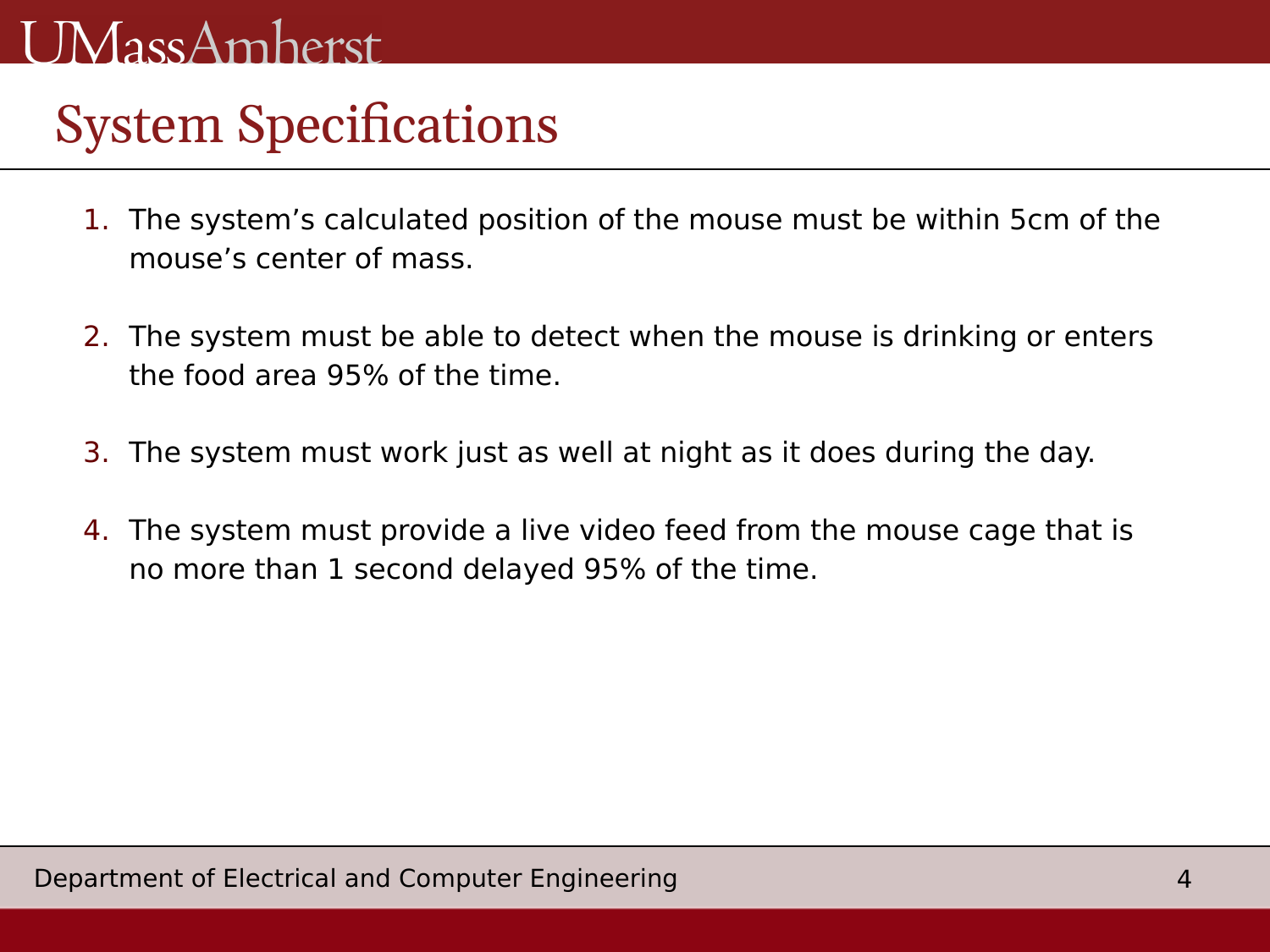

# System Specifications
The system’s calculated position of the mouse must be within 5cm of the mouse’s center of mass.

The system must be able to detect when the mouse is drinking or enters the food area 95% of the time.

The system must work just as well at night as it does during the day.

The system must provide a live video feed from the mouse cage that is no more than 1 second delayed 95% of the time.